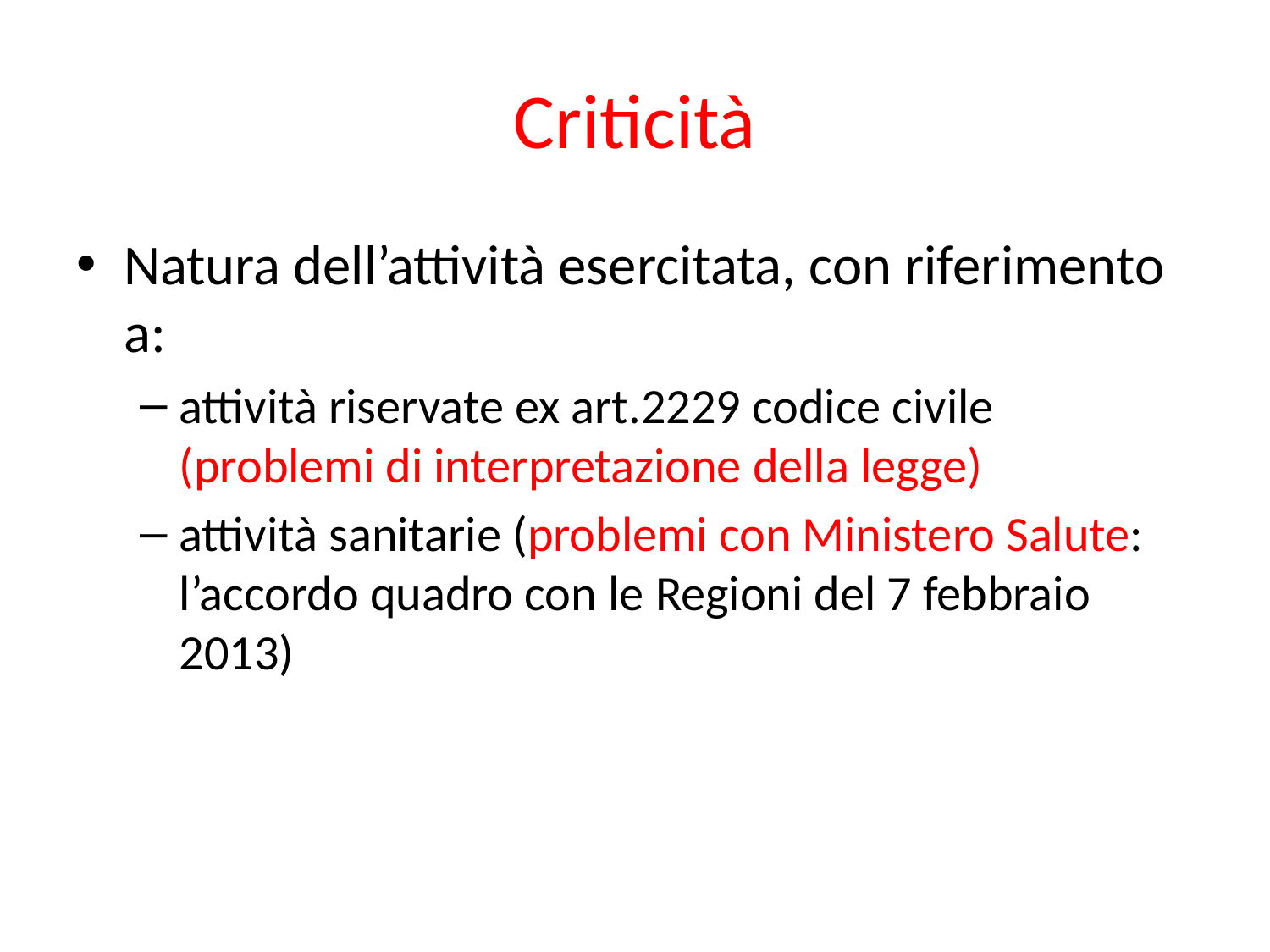

# Criticità
Natura dell’attività esercitata, con riferimento a:
attività riservate ex art.2229 codice civile (problemi di interpretazione della legge)
attività sanitarie (problemi con Ministero Salute: l’accordo quadro con le Regioni del 7 febbraio 2013)